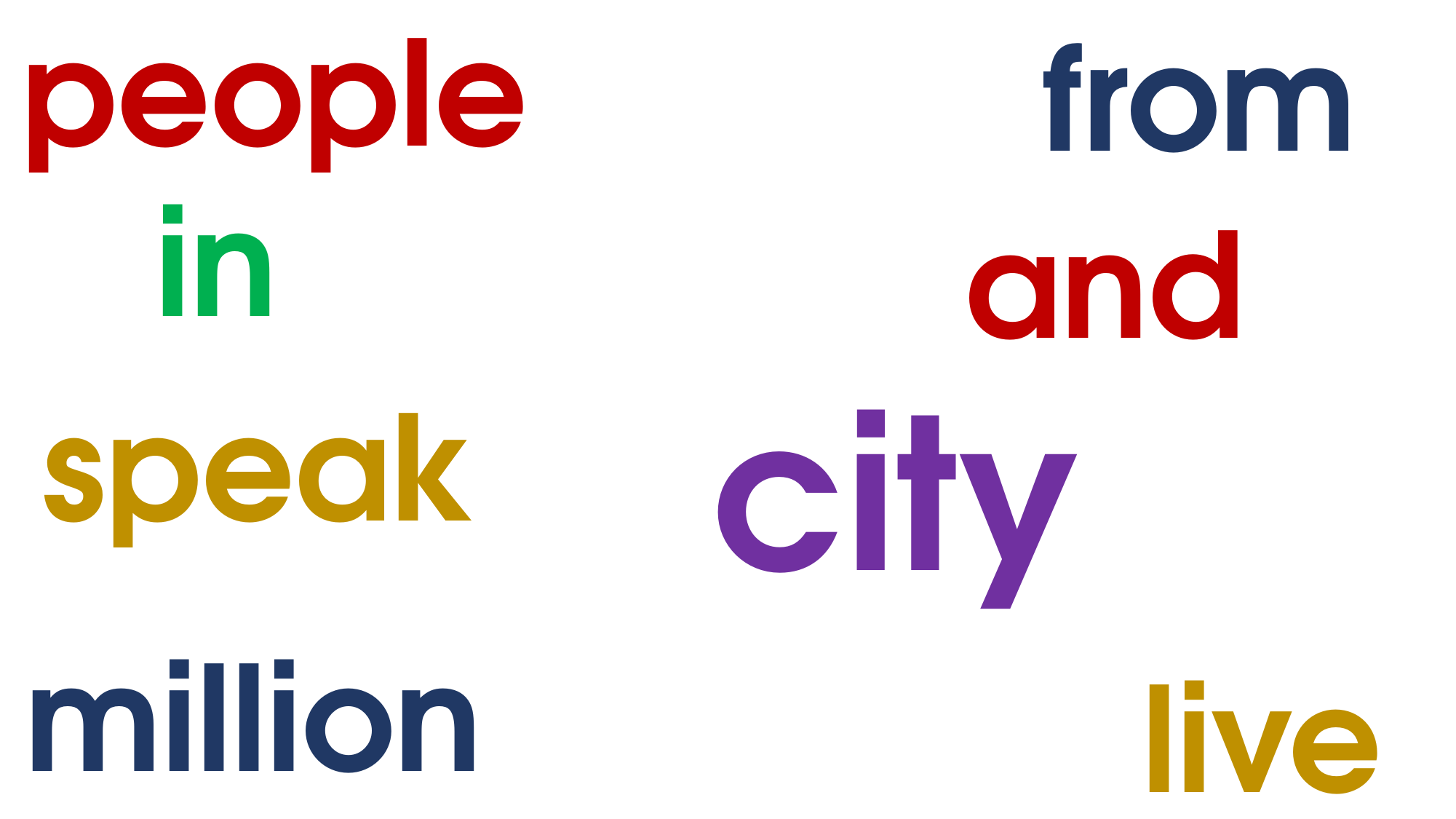

from
people
in
and
city
speak
million
live